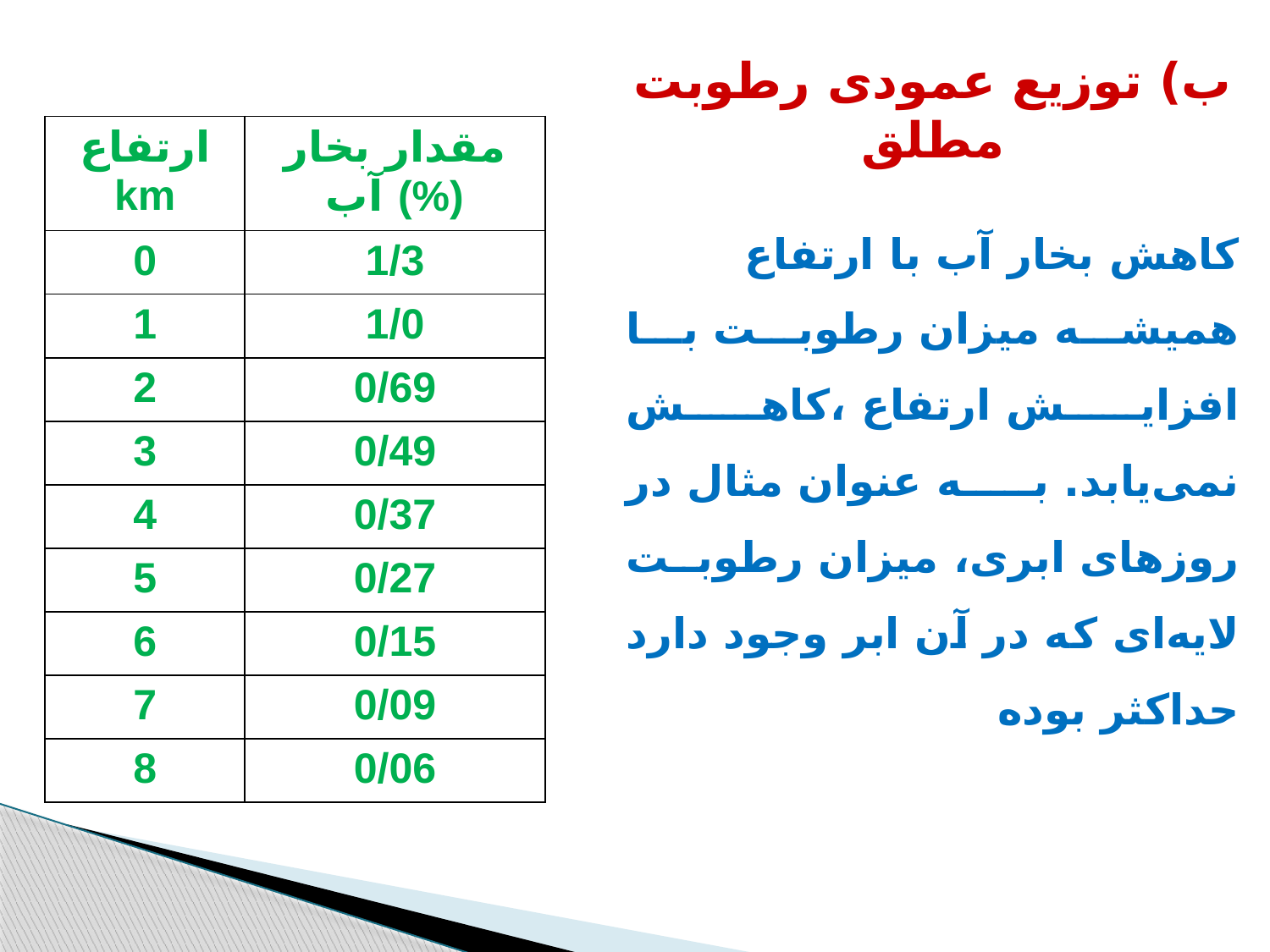

ب) توزیع عمودی رطوبت مطلق

كاهش بخار آب با ارتفاع

| ارتفاع km | مقدار بخار آب (%) |
| --- | --- |
| 0 | 1/3 |
| 1 | 1/0 |
| 2 | 0/69 |
| 3 | 0/49 |
| 4 | 0/37 |
| 5 | 0/27 |
| 6 | 0/15 |
| 7 | 0/09 |
| 8 | 0/06 |
همیشه میزان رطوبت با افزایش ارتفاع ،كاهش نمی‌یابد. به عنوان مثال در روزهای ابری، میزان رطوبت لایه‌ای كه در آن ابر وجود دارد حداكثر بوده